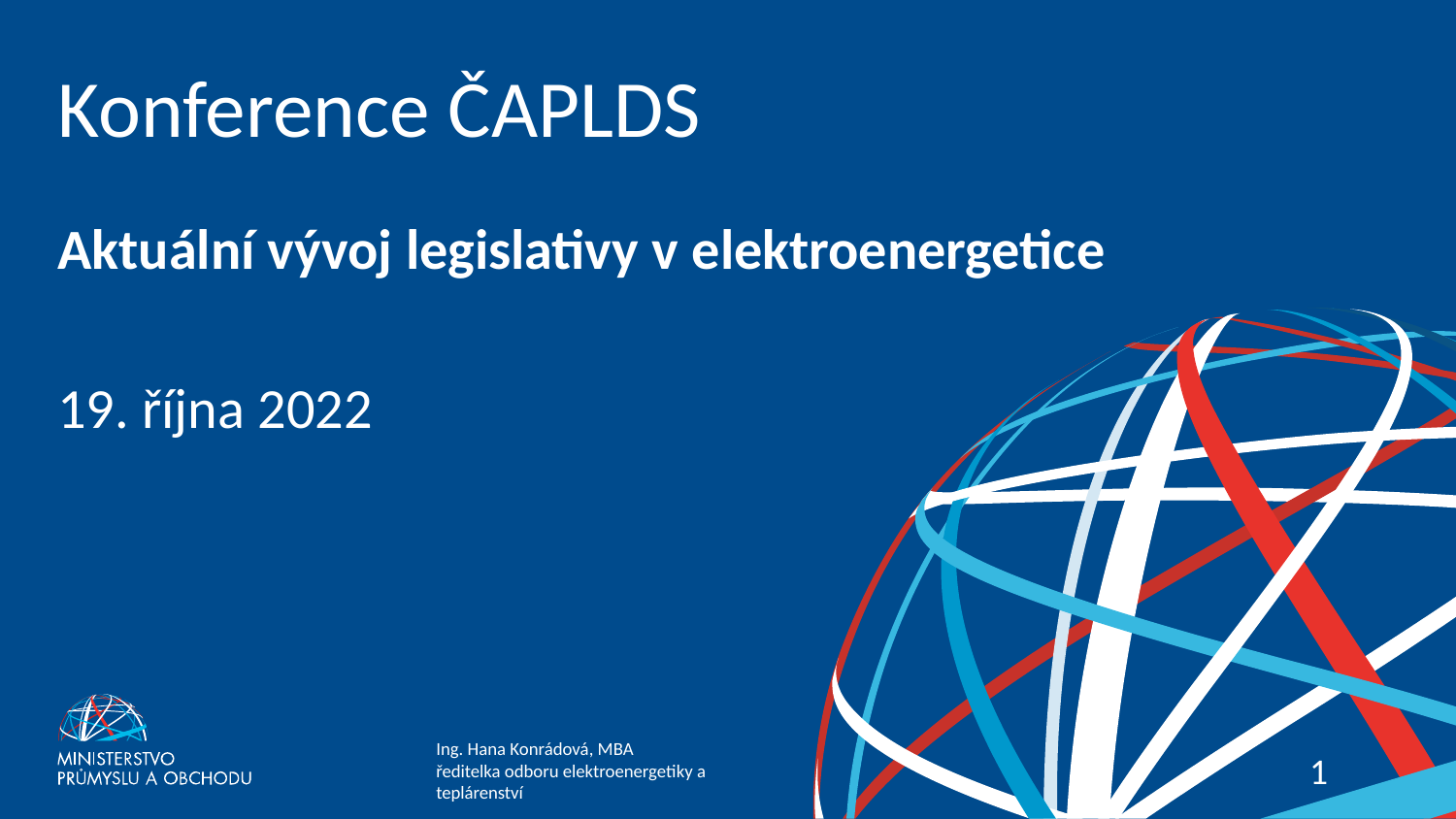

# Konference ČAPLDS
Aktuální vývoj legislativy v elektroenergetice

19. října 2022